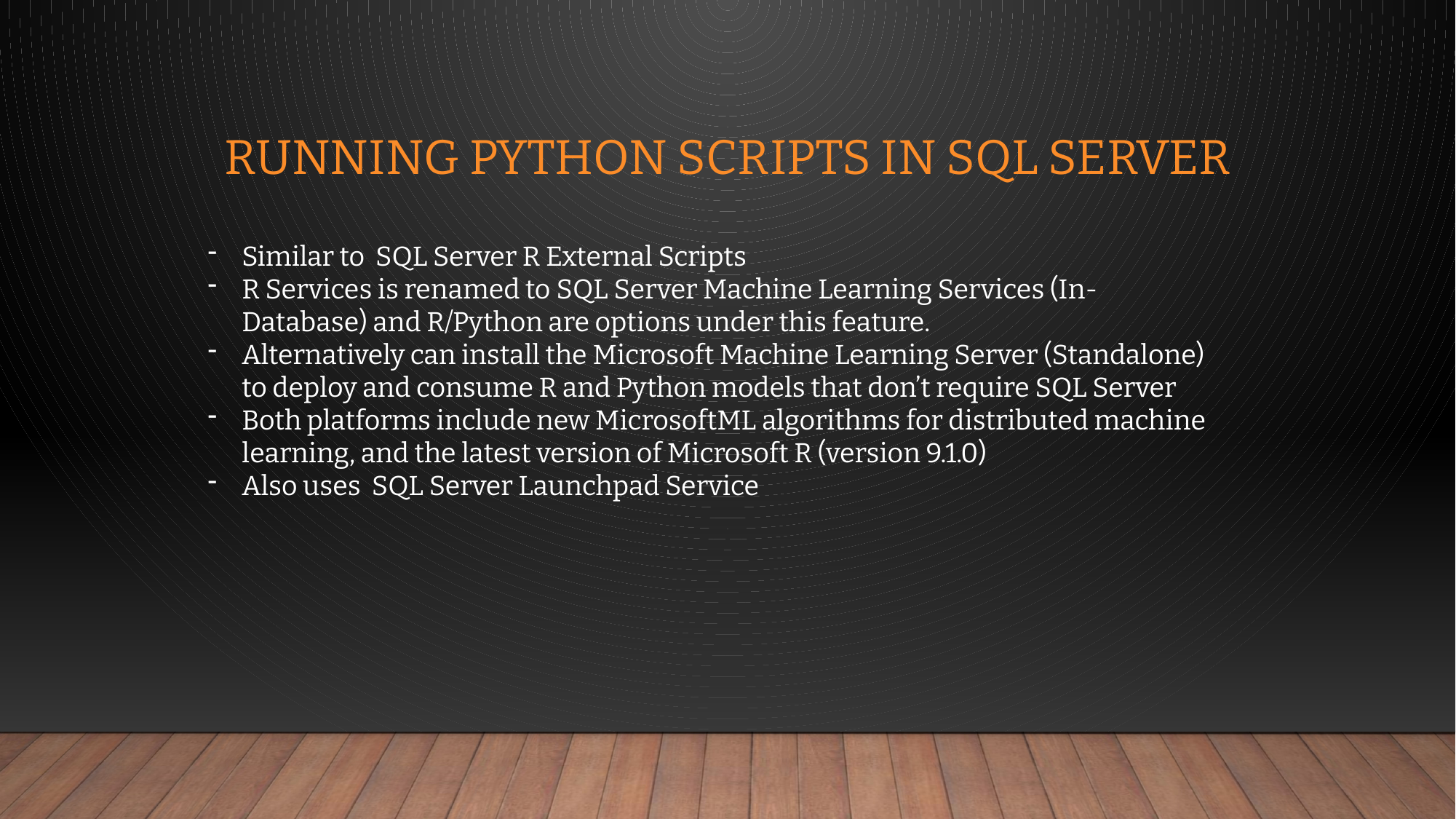

# Running Python scripts in SQL Server
Similar to  SQL Server R External Scripts
R Services is renamed to SQL Server Machine Learning Services (In-Database) and R/Python are options under this feature.
Alternatively can install the Microsoft Machine Learning Server (Standalone) to deploy and consume R and Python models that don’t require SQL Server
Both platforms include new MicrosoftML algorithms for distributed machine learning, and the latest version of Microsoft R (version 9.1.0)
Also uses  SQL Server Launchpad Service